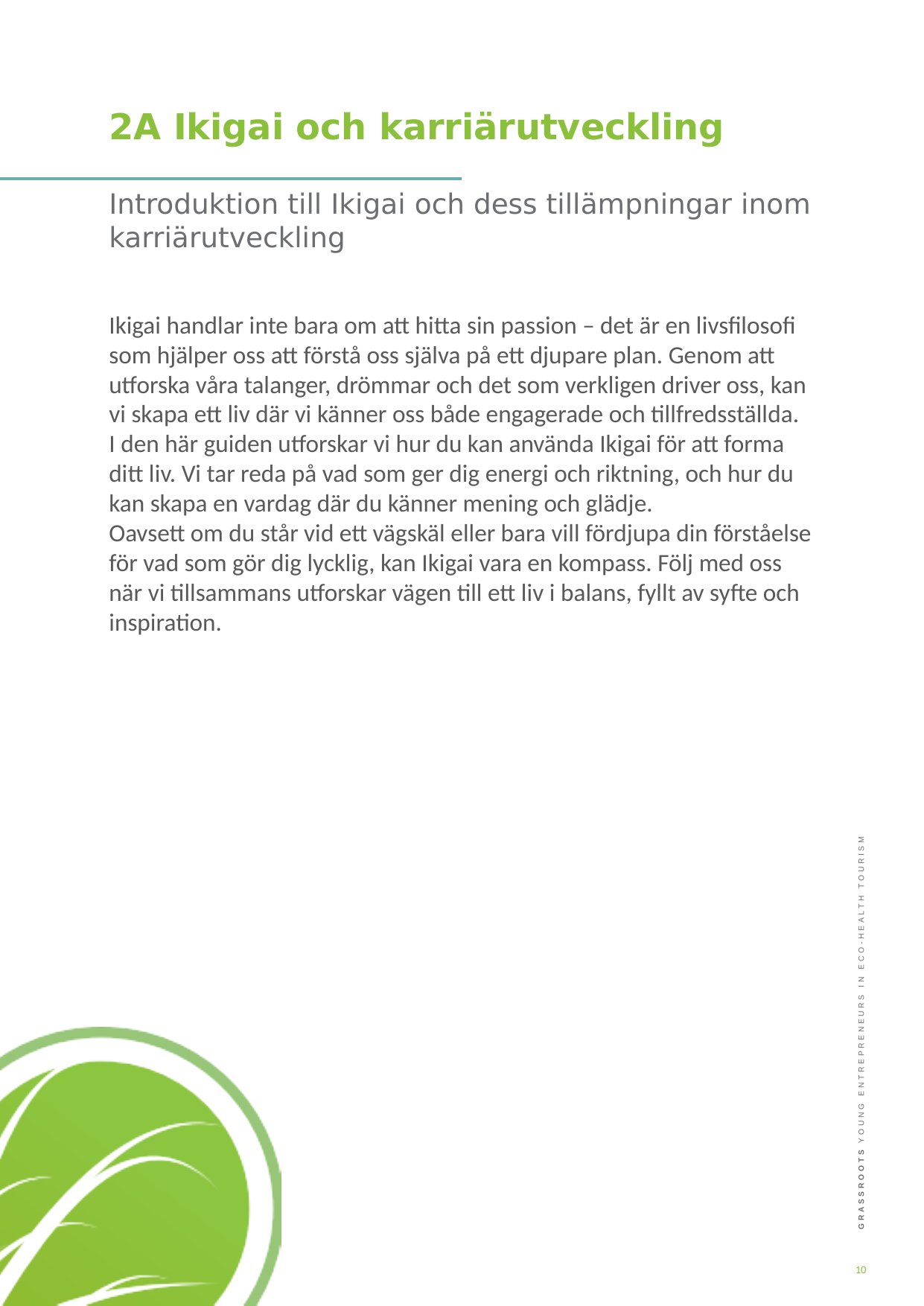

2A Ikigai och karriärutveckling
Introduktion till Ikigai och dess tillämpningar inom karriärutveckling
Ikigai handlar inte bara om att hitta sin passion – det är en livsfilosofi som hjälper oss att förstå oss själva på ett djupare plan. Genom att utforska våra talanger, drömmar och det som verkligen driver oss, kan vi skapa ett liv där vi känner oss både engagerade och tillfredsställda.
I den här guiden utforskar vi hur du kan använda Ikigai för att forma ditt liv. Vi tar reda på vad som ger dig energi och riktning, och hur du kan skapa en vardag där du känner mening och glädje.
Oavsett om du står vid ett vägskäl eller bara vill fördjupa din förståelse för vad som gör dig lycklig, kan Ikigai vara en kompass. Följ med oss när vi tillsammans utforskar vägen till ett liv i balans, fyllt av syfte och inspiration.

10